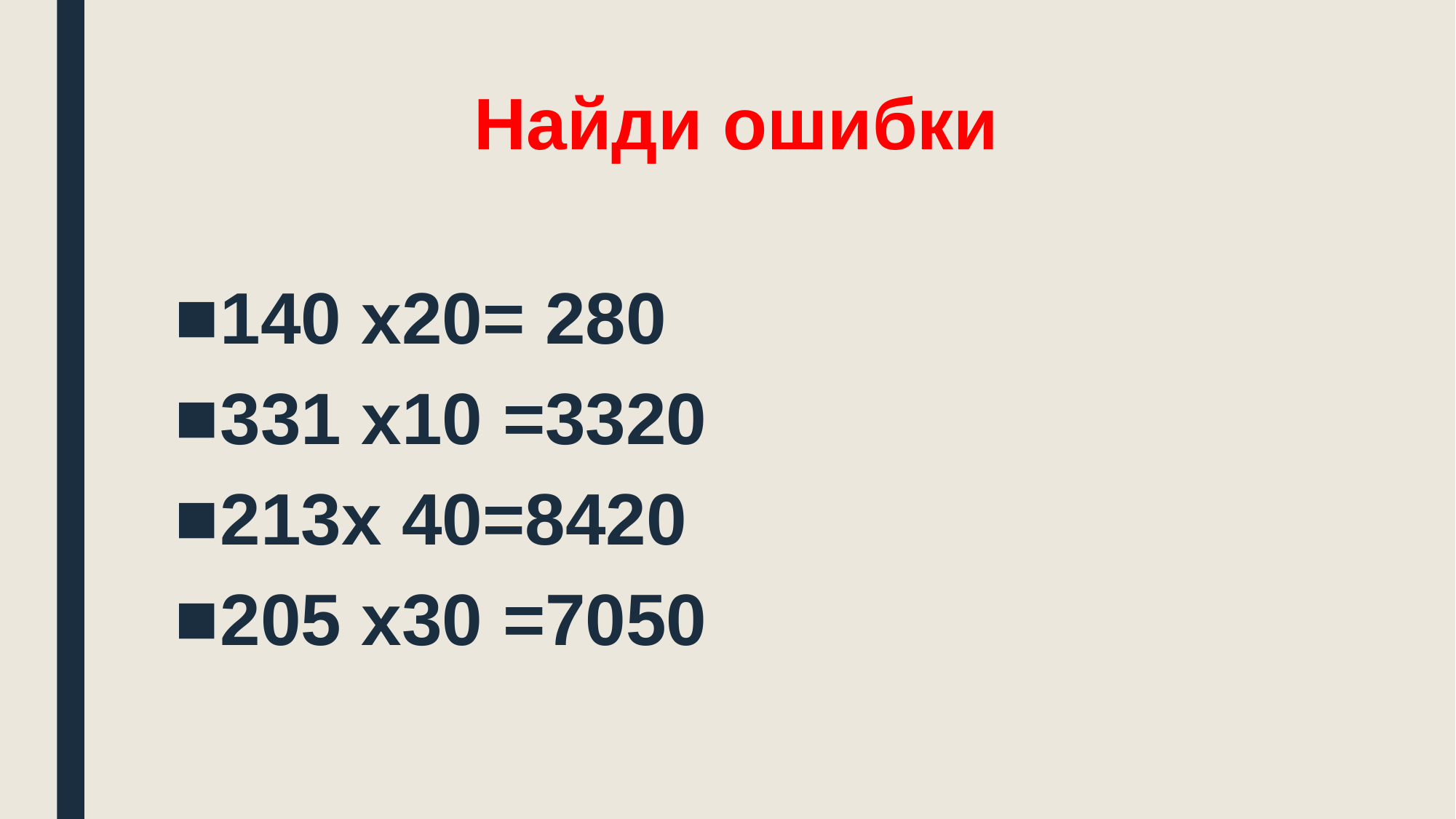

# Найди ошибки
140 х20= 280
331 х10 =3320
213х 40=8420
205 х30 =7050